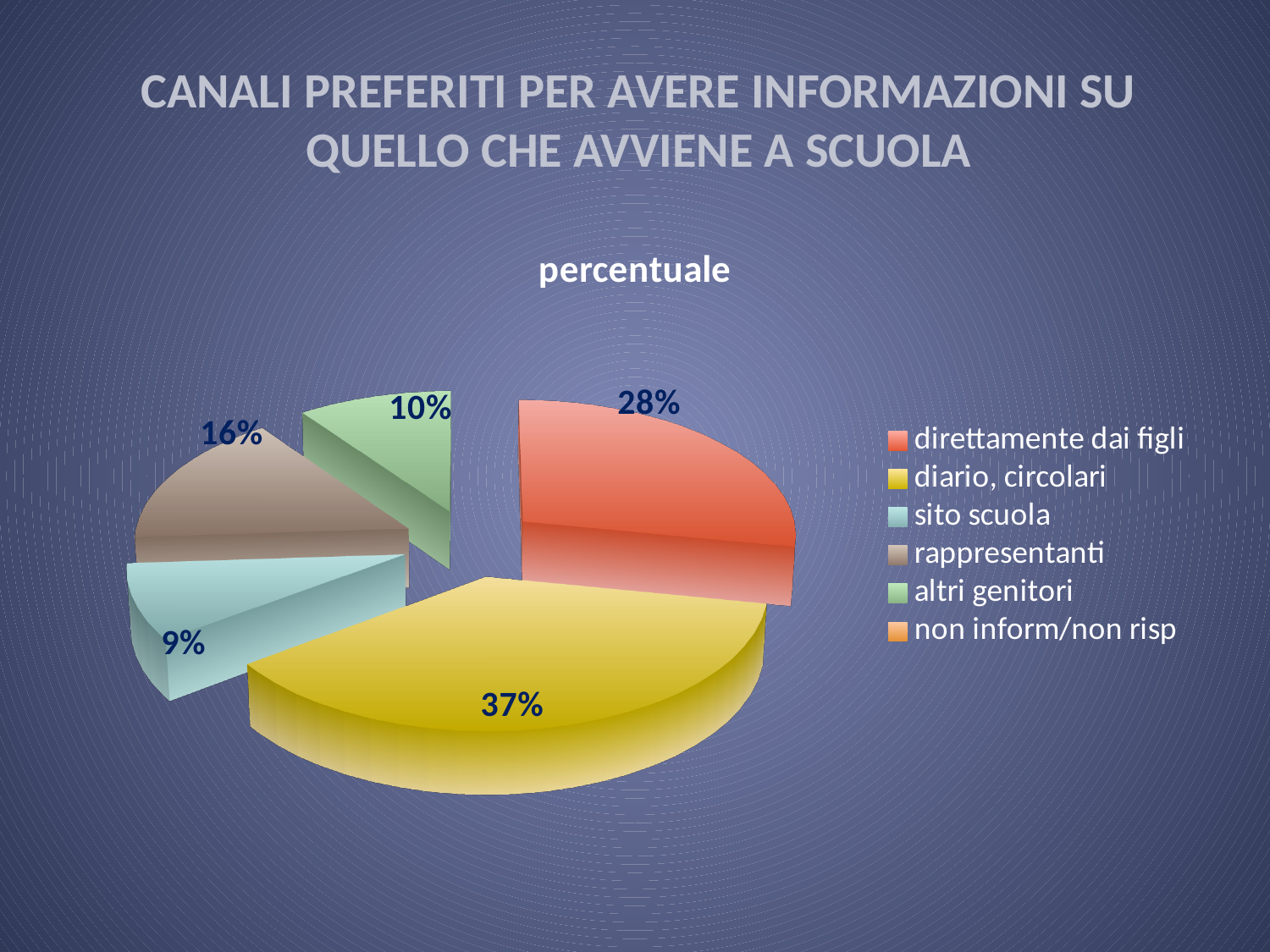

# CANALI PREFERITI PER AVERE INFORMAZIONI SU QUELLO CHE AVVIENE A SCUOLA

[unsupported chart]